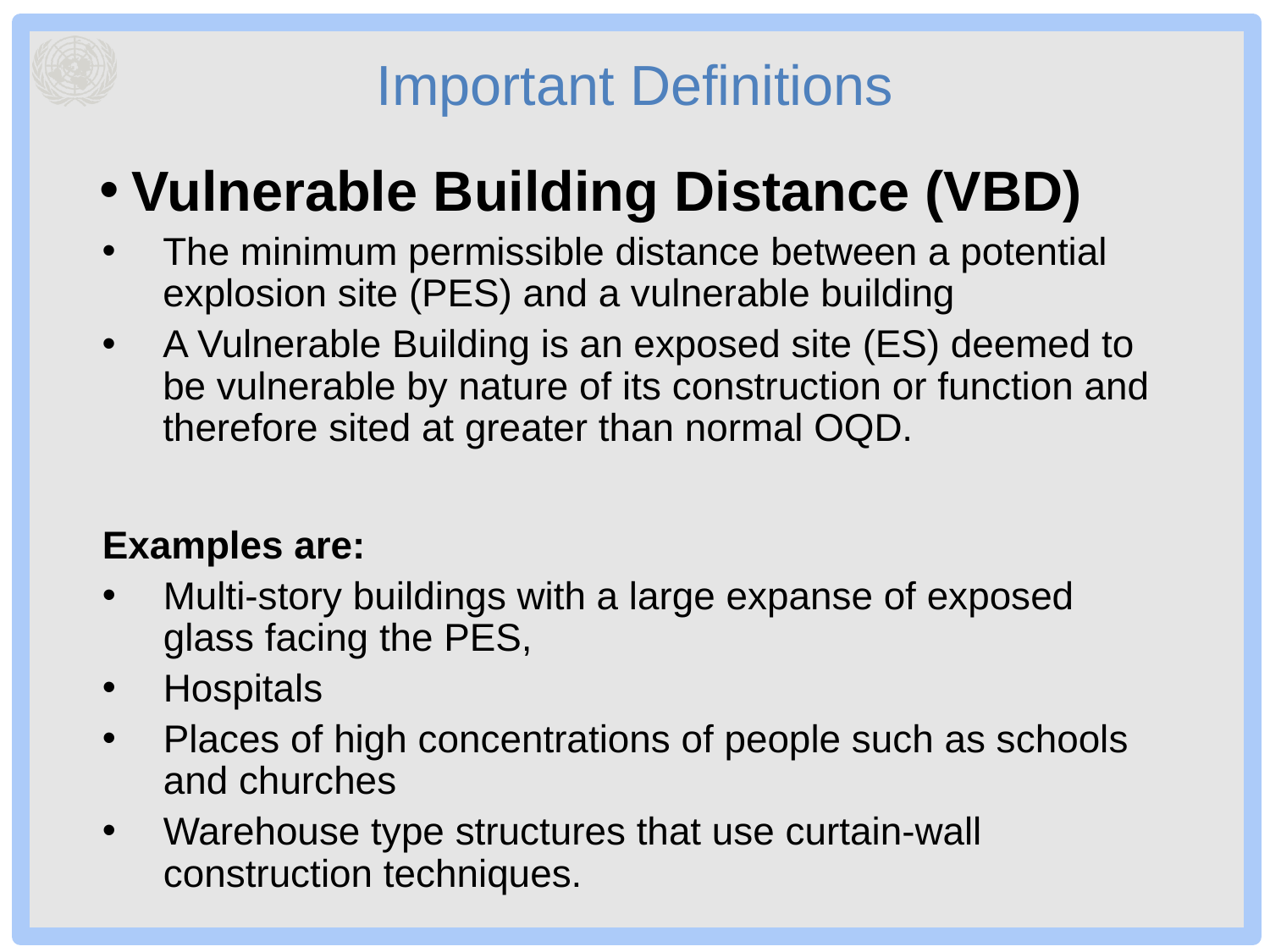

# Important Definitions
Vulnerable Building Distance (VBD)
The minimum permissible distance between a potential explosion site (PES) and a vulnerable building
A Vulnerable Building is an exposed site (ES) deemed to be vulnerable by nature of its construction or function and therefore sited at greater than normal OQD.

Examples are:
Multi-story buildings with a large expanse of exposed glass facing the PES,
Hospitals
Places of high concentrations of people such as schools and churches
Warehouse type structures that use curtain-wall construction techniques.